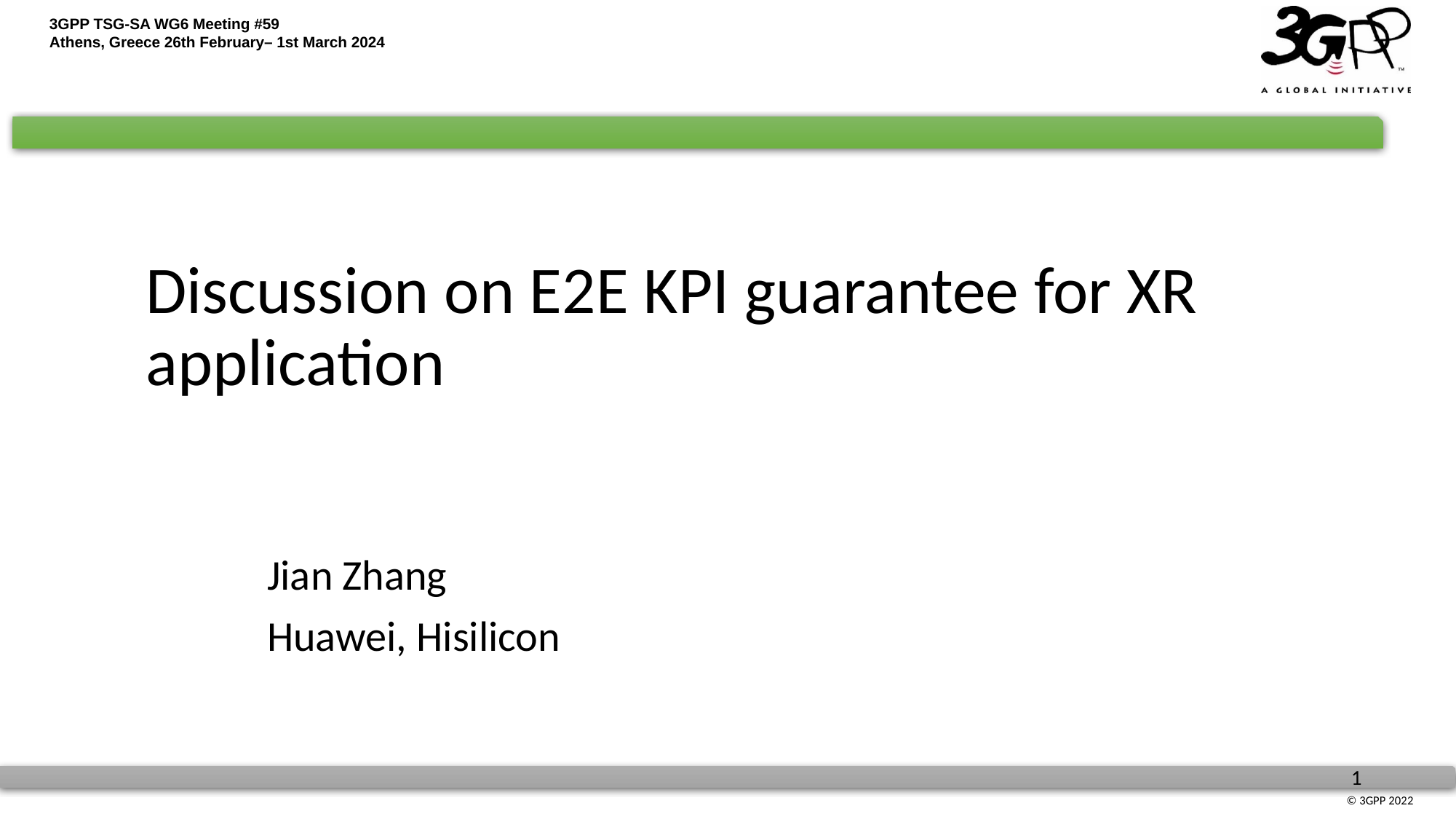

# Discussion on E2E KPI guarantee for XR application
Jian Zhang
Huawei, Hisilicon